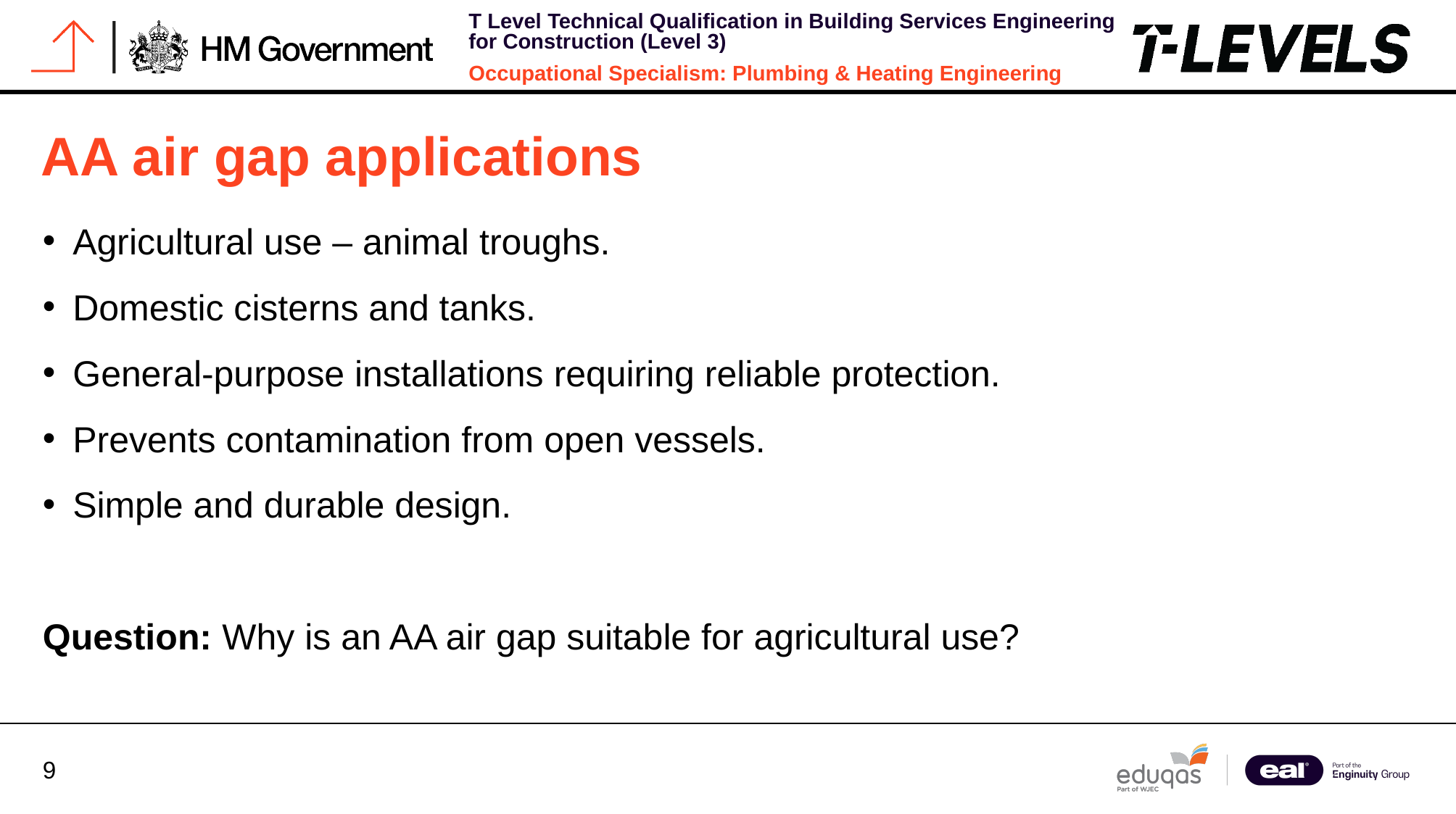

# AA air gap applications
Agricultural use – animal troughs.
Domestic cisterns and tanks.
General-purpose installations requiring reliable protection.
Prevents contamination from open vessels.
Simple and durable design.

Question: Why is an AA air gap suitable for agricultural use?